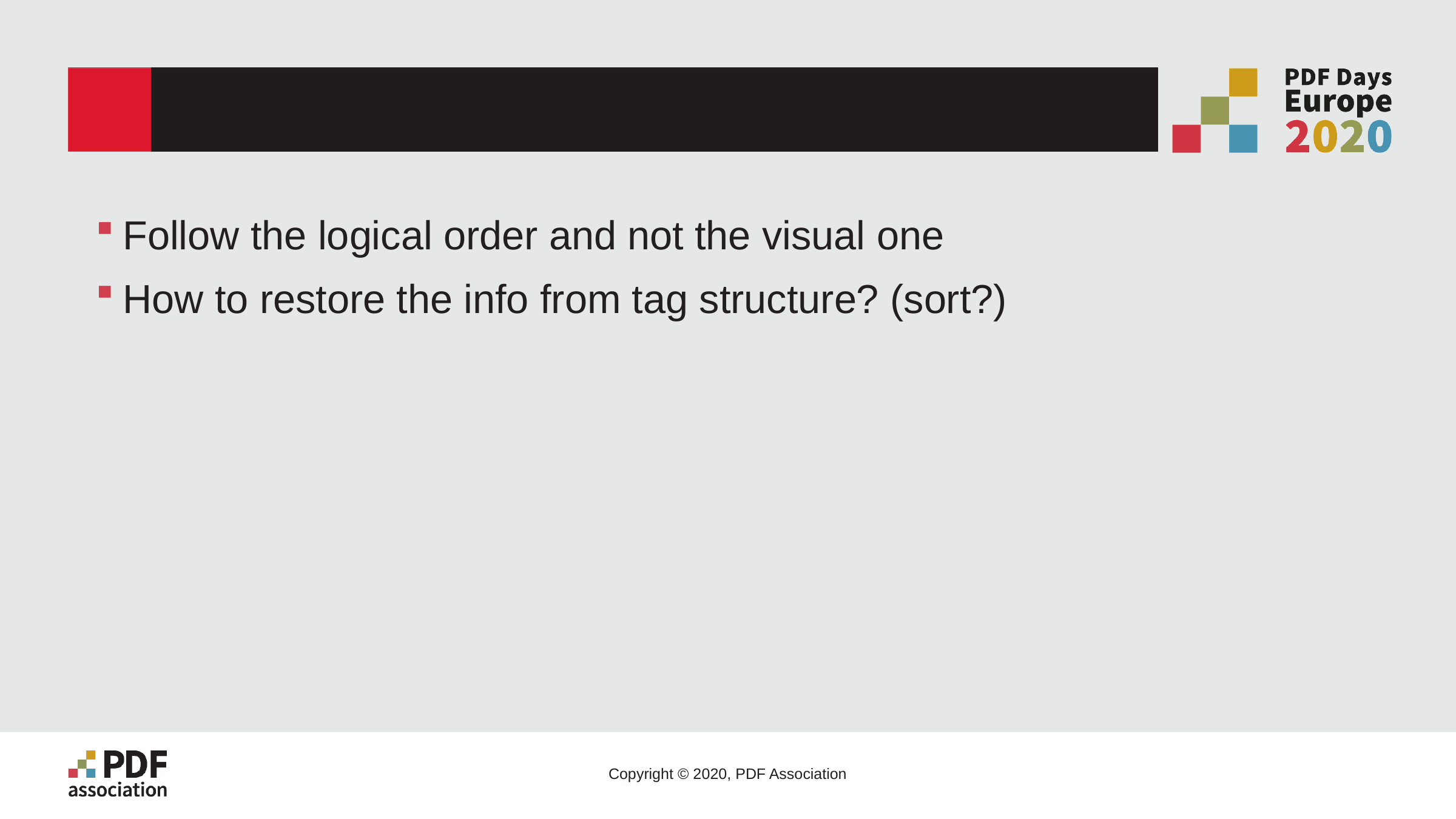

# RTL text: correct tagging
Follow the logical order and not the visual one
How to restore the info from tag structure? (sort?)
19
Copyright © 2020, PDF Association